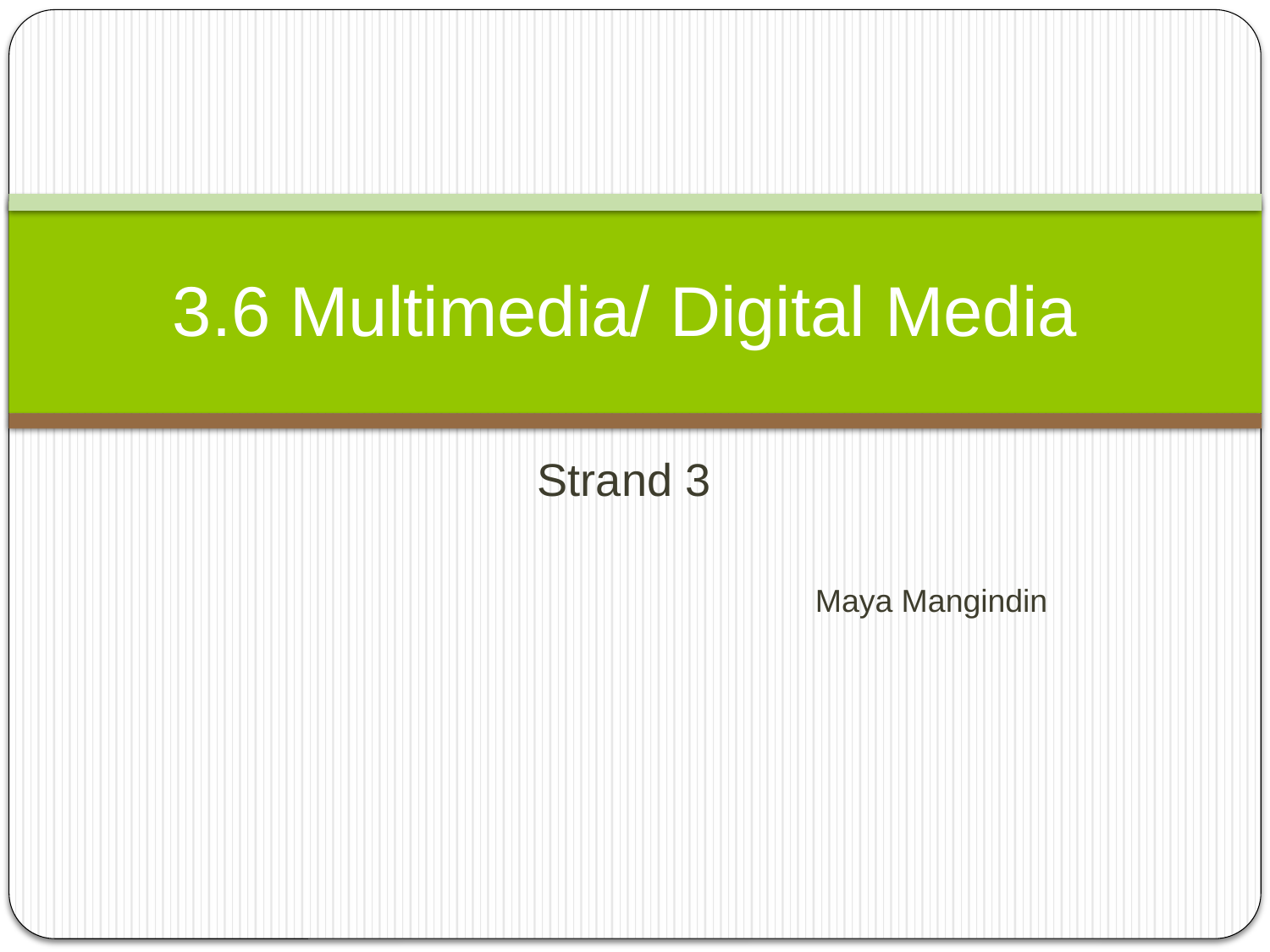

# 3.6 Multimedia/ Digital Media
Strand 3

Maya Mangindin